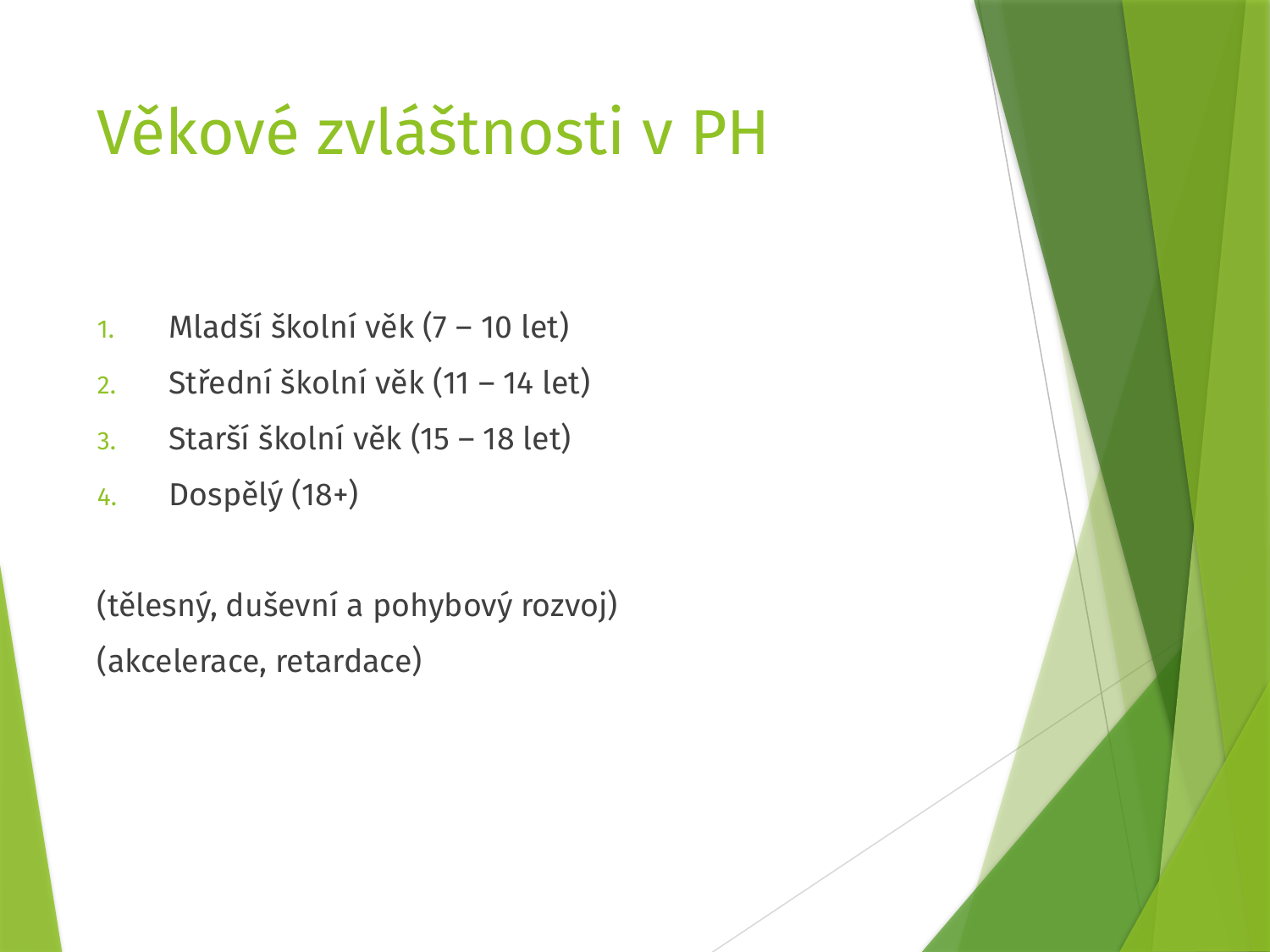

# Věkové zvláštnosti v PH
Mladší školní věk (7 – 10 let)
Střední školní věk (11 – 14 let)
Starší školní věk (15 – 18 let)
Dospělý (18+)

(tělesný, duševní a pohybový rozvoj)
(akcelerace, retardace)